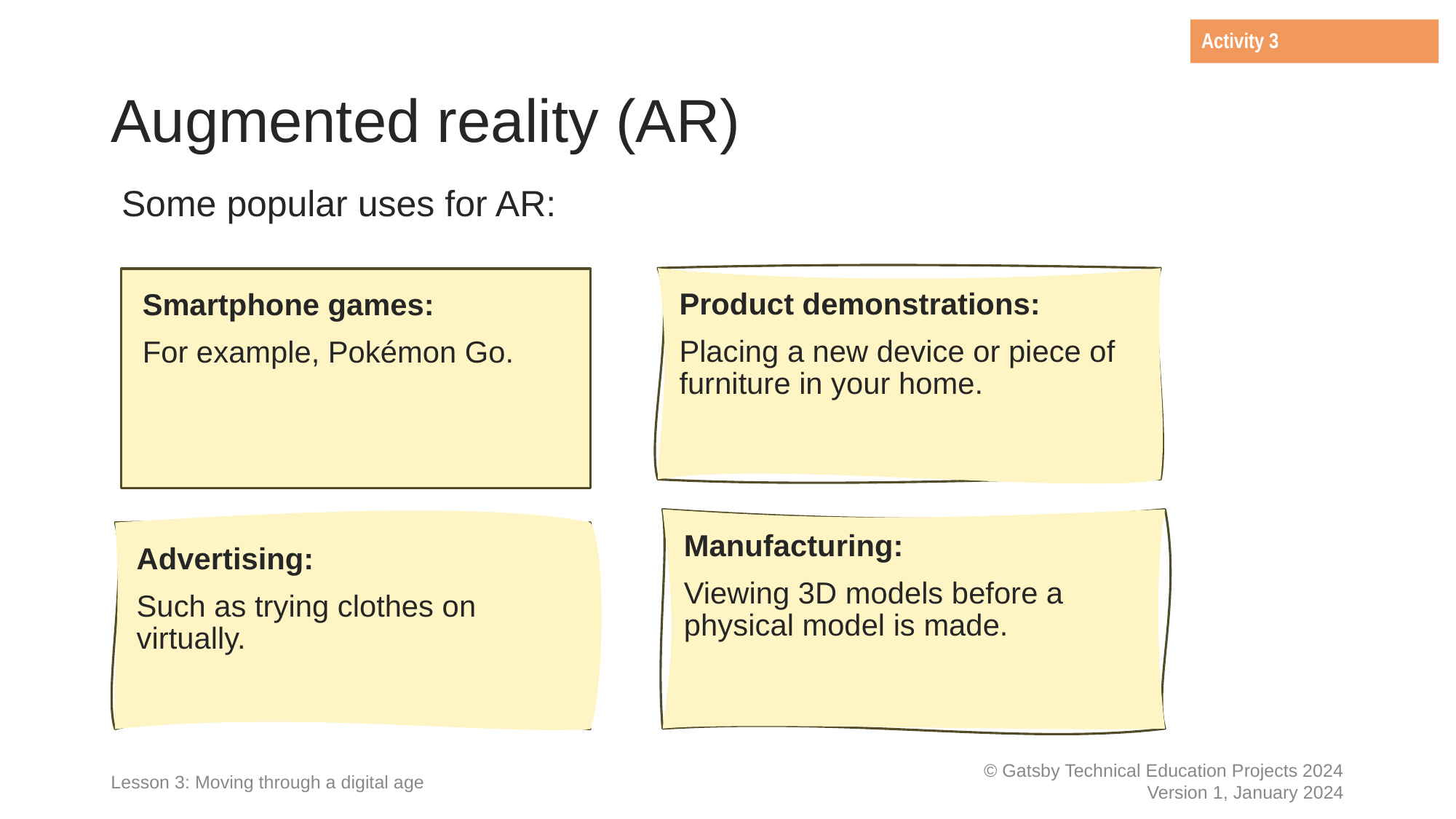

Activity 3
# Augmented reality (AR)
Some popular uses for AR:
Product demonstrations:
Placing a new device or piece of furniture in your home.
Smartphone games:
For example, Pokémon Go.

Manufacturing:
Viewing 3D models before a physical model is made.

Advertising:
Such as trying clothes on virtually.
Lesson 3: Moving through a digital age